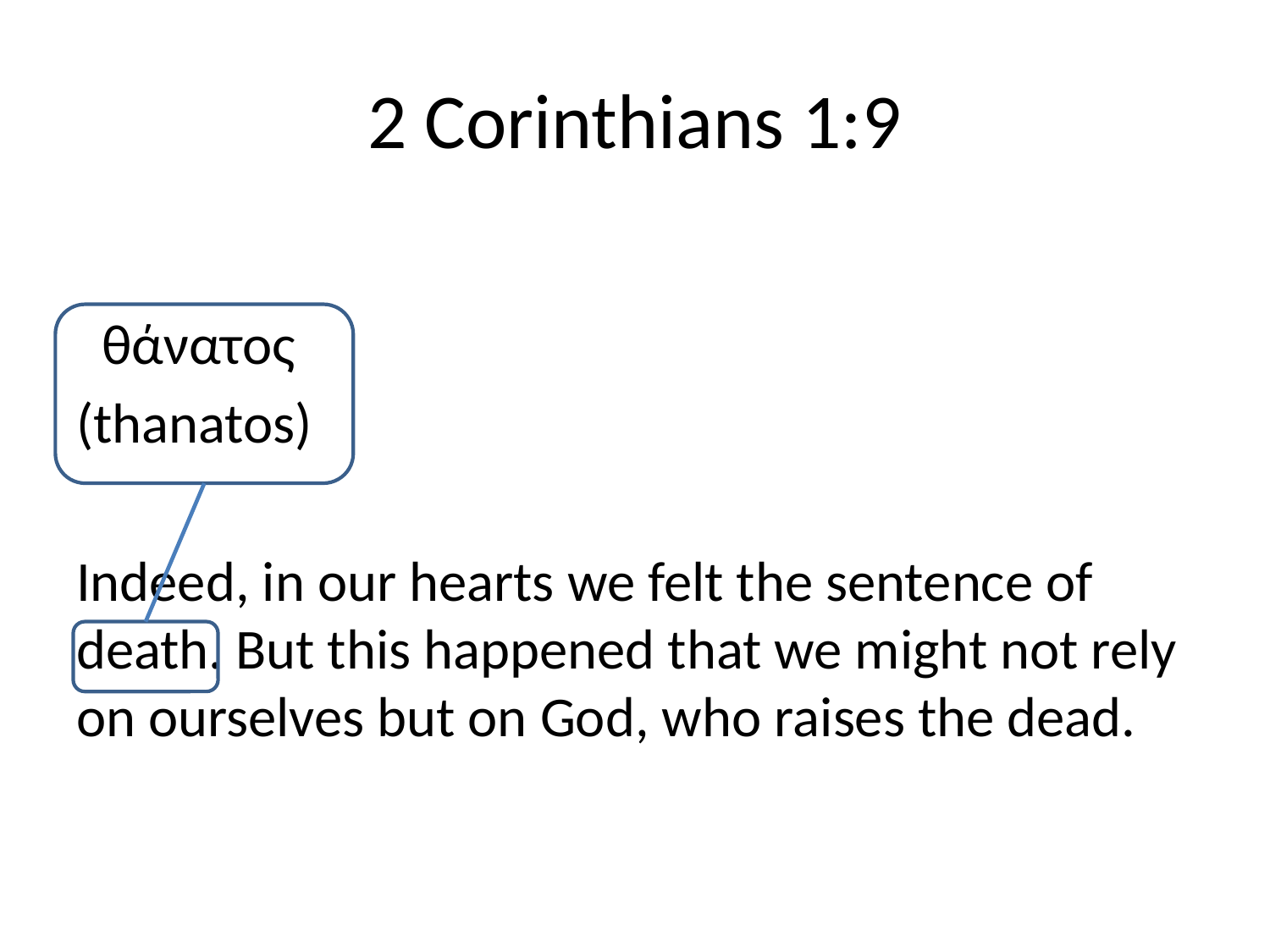

# 2 Corinthians 1:9

  θάνατος
(thanatos)

Indeed, in our hearts we felt the sentence of death. But this happened that we might not rely on ourselves but on God, who raises the dead.